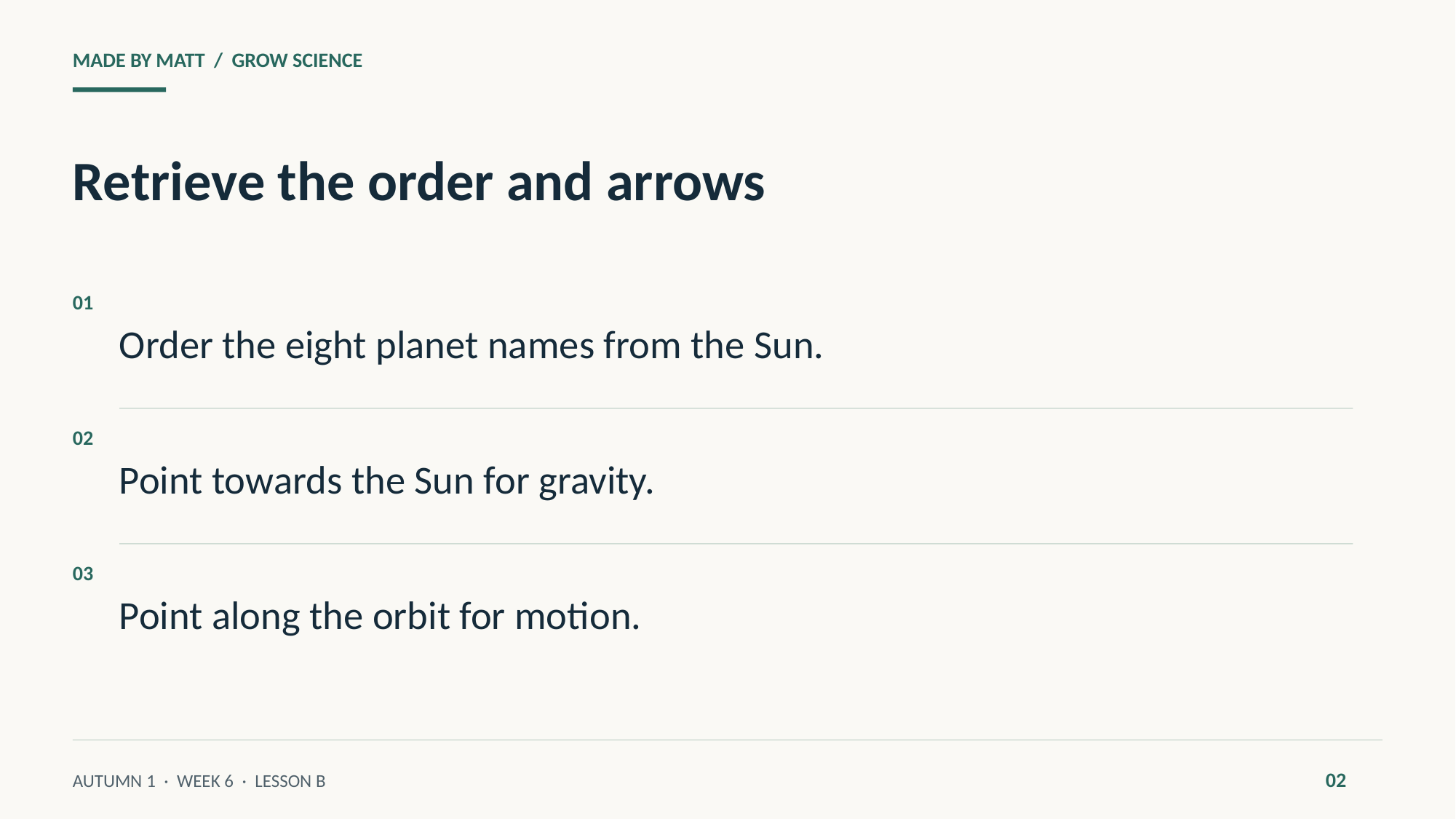

MADE BY MATT  /  GROW SCIENCE

Retrieve the order and arrows
Order the eight planet names from the Sun.
01

Point towards the Sun for gravity.
02

Point along the orbit for motion.
03

02
AUTUMN 1  ·  WEEK 6  ·  LESSON B